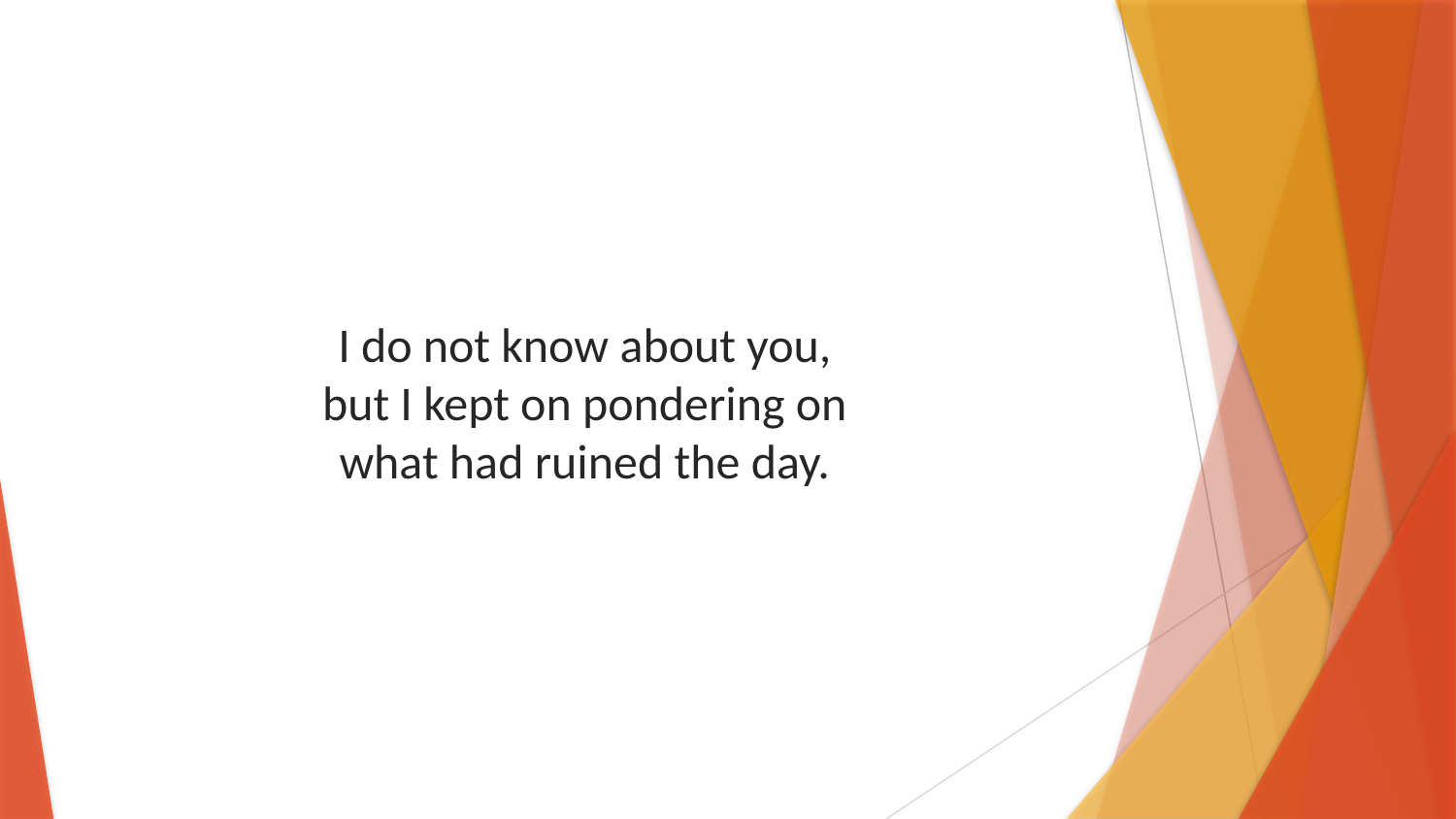

I do not know about you, but I kept on pondering on what had ruined the day.